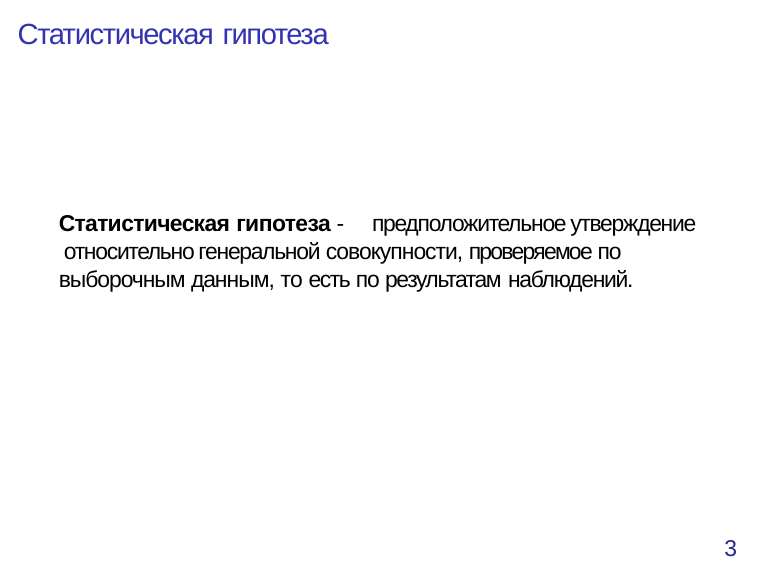

# Статистическая гипотеза
Статистическая гипотеза - предположительное утверждение  относительно генеральной совокупности, проверяемое по  выборочным данным, то есть по результатам наблюдений.
3